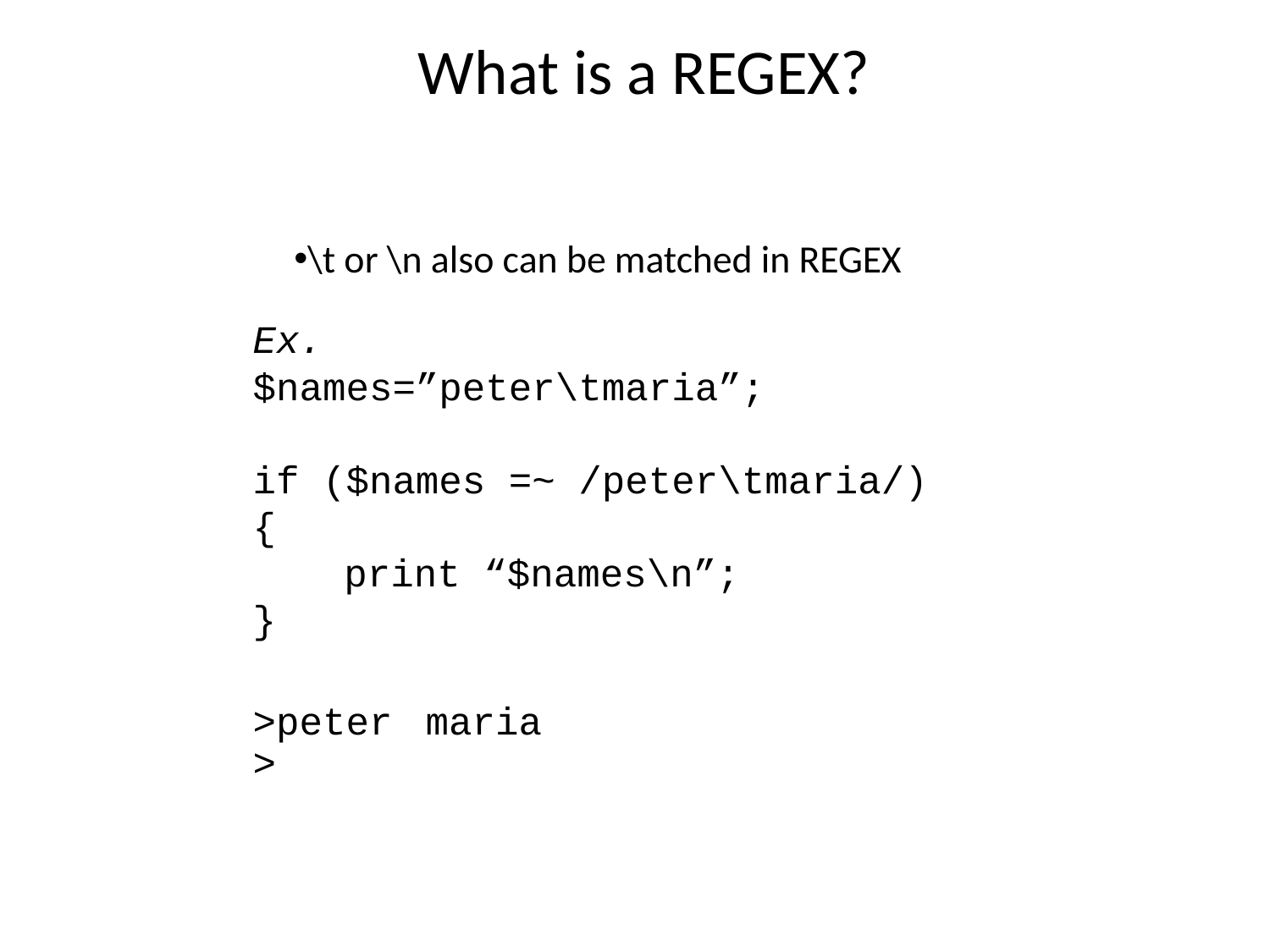

What is a REGEX?
\t or \n also can be matched in REGEX
Ex.
$names=”peter\tmaria”;

if ($names =~ /peter\tmaria/) {
	print “$names\n”;
}
>peter	maria
>